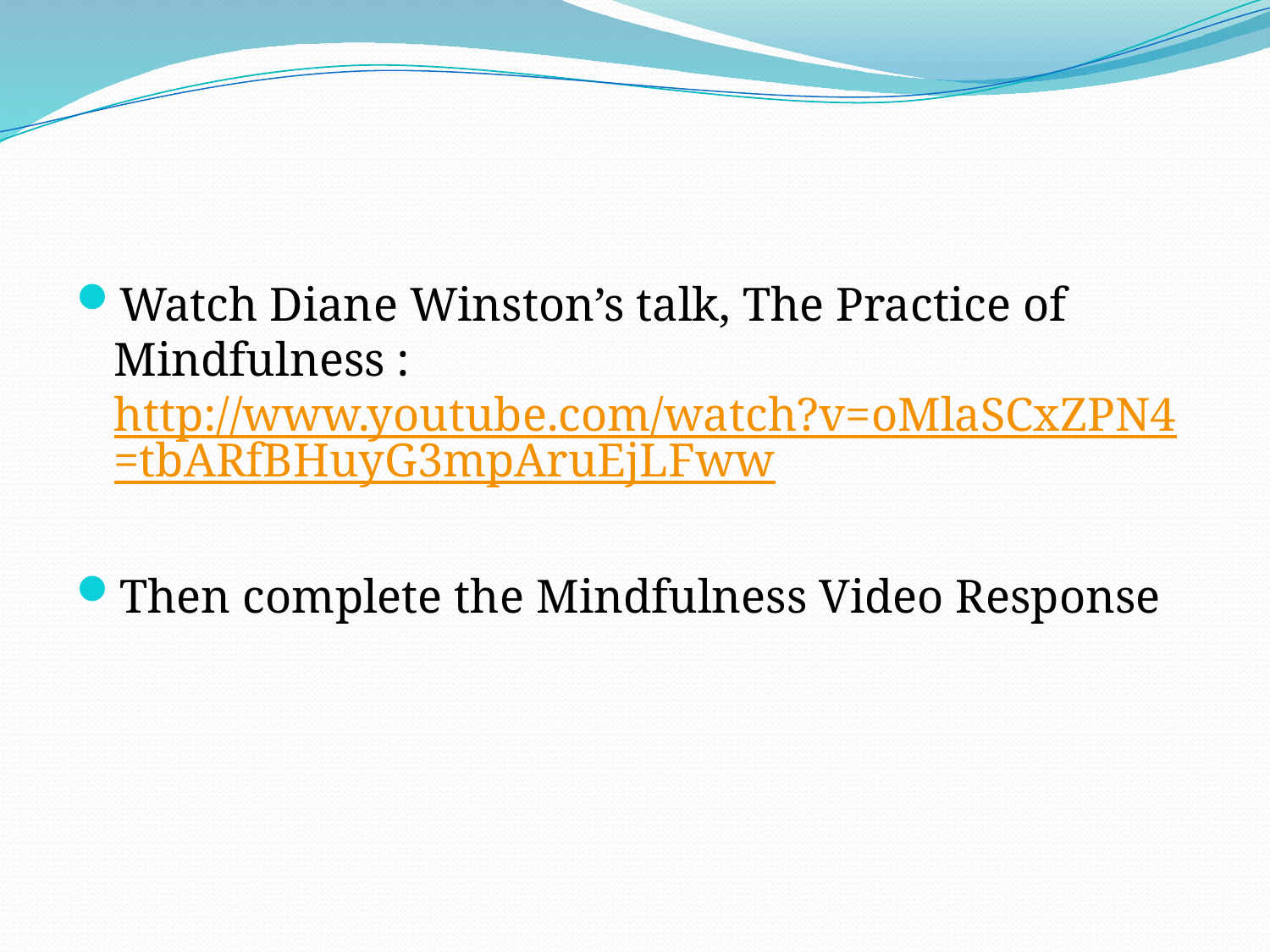

#
Watch Diane Winston’s talk, The Practice of Mindfulness : http://www.youtube.com/watch?v=oMlaSCxZPN4=tbARfBHuyG3mpAruEjLFww

Then complete the Mindfulness Video Response